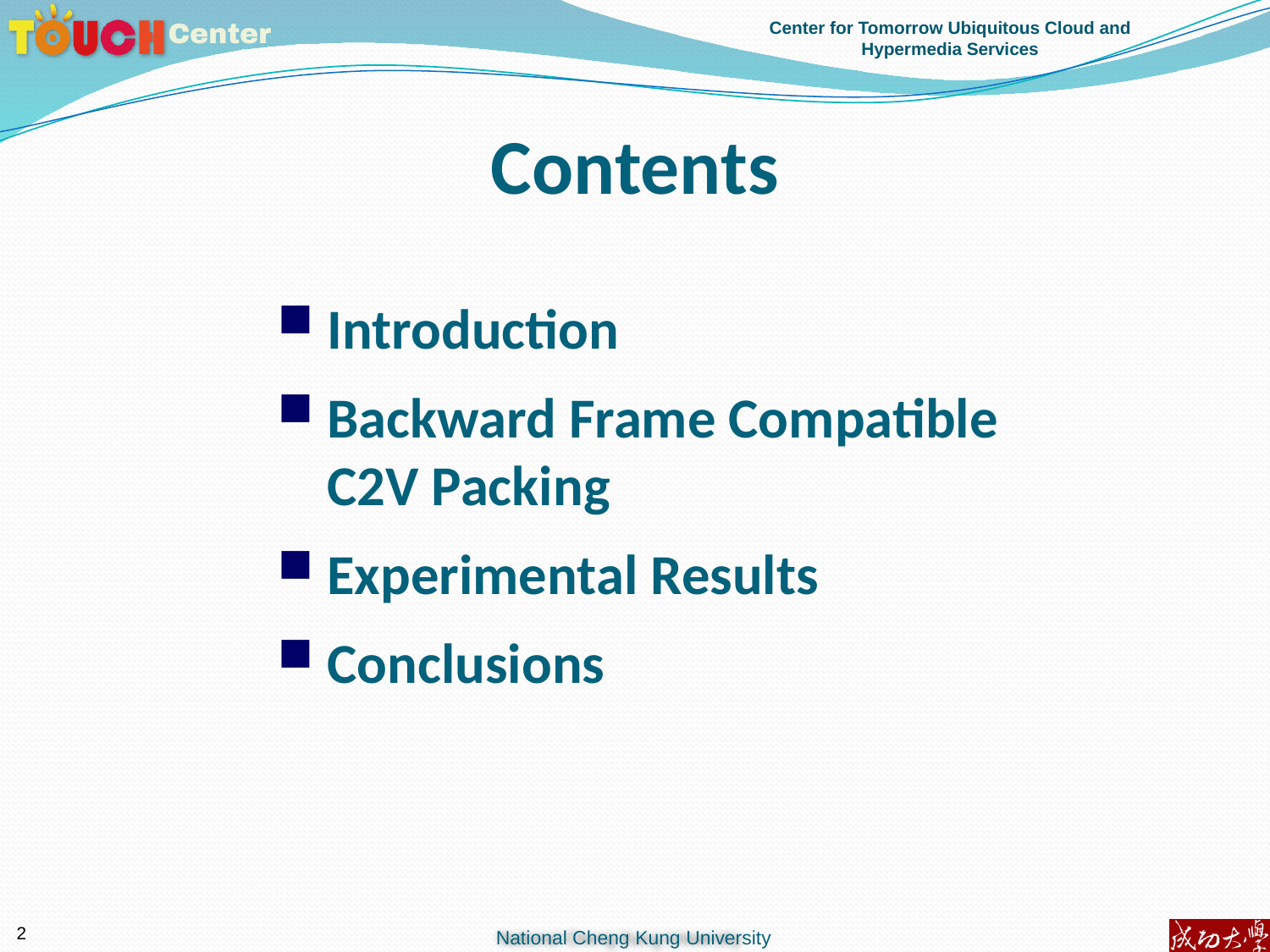

Contents
Introduction
Backward Frame Compatible C2V Packing
Experimental Results
Conclusions